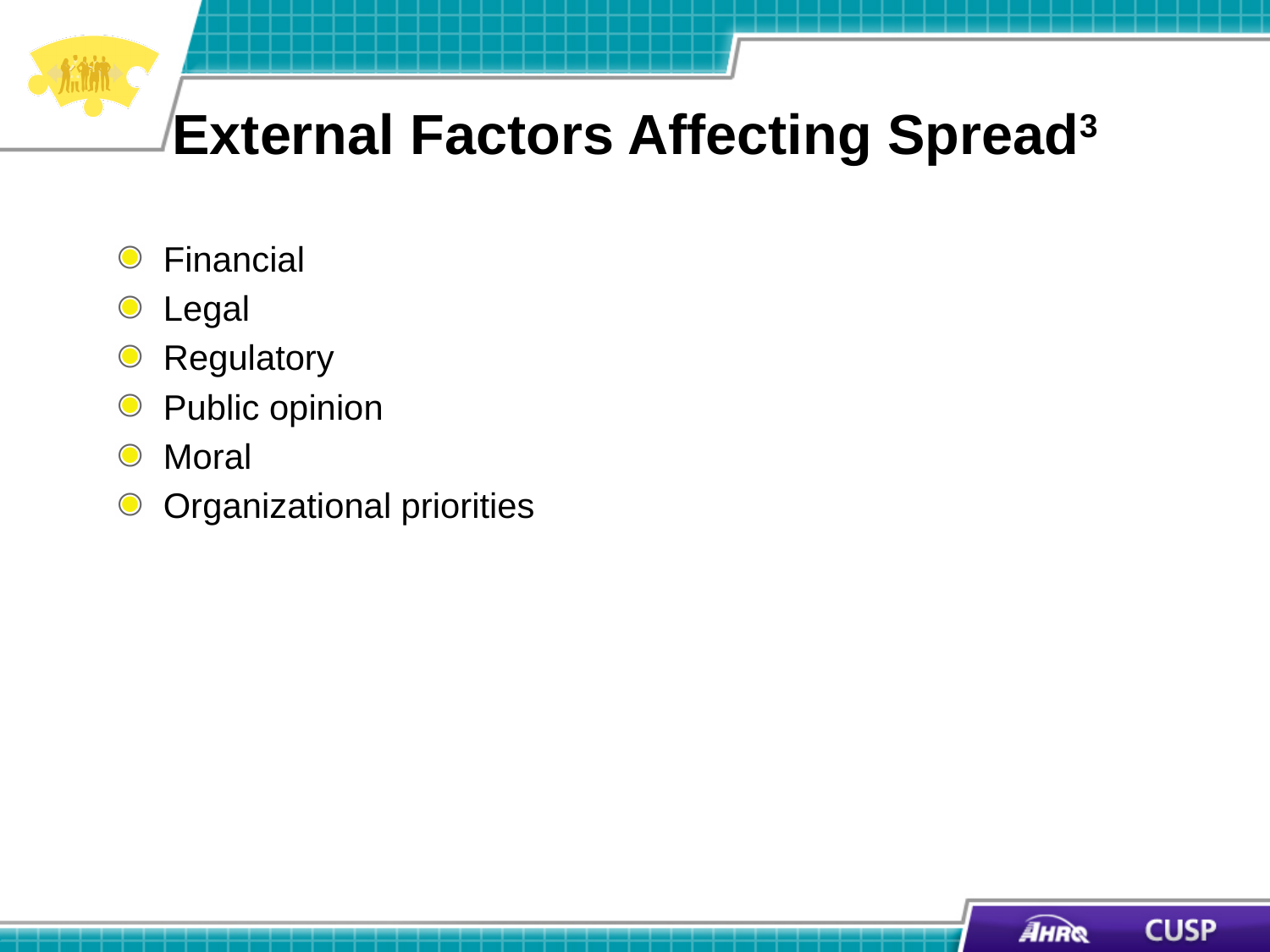

# External Factors Affecting Spread3
Financial
Legal
Regulatory
Public opinion
Moral
Organizational priorities